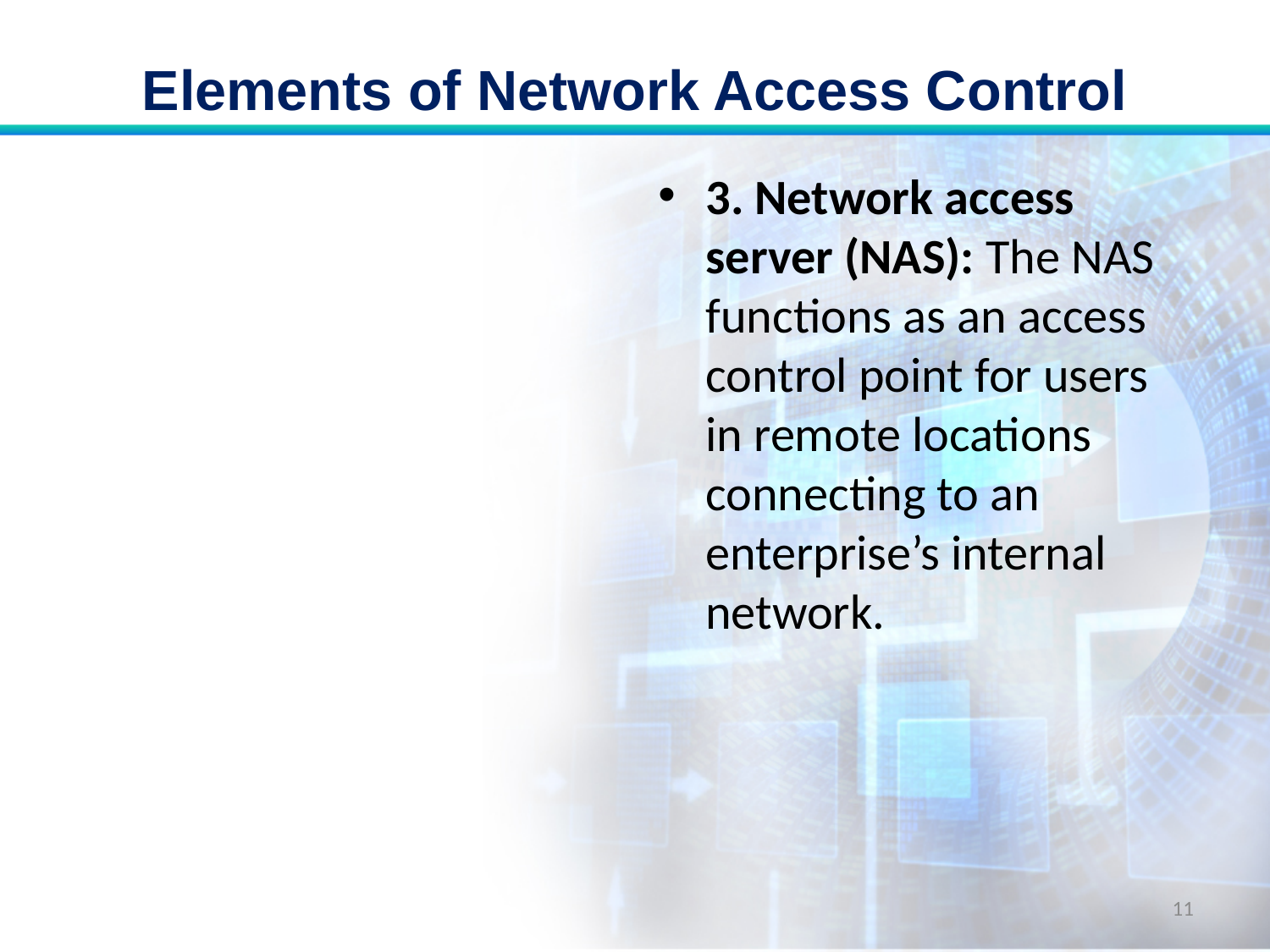

# Elements of Network Access Control
3. Network access server (NAS): The NAS functions as an access control point for users in remote locations connecting to an enterprise’s internal network.
11